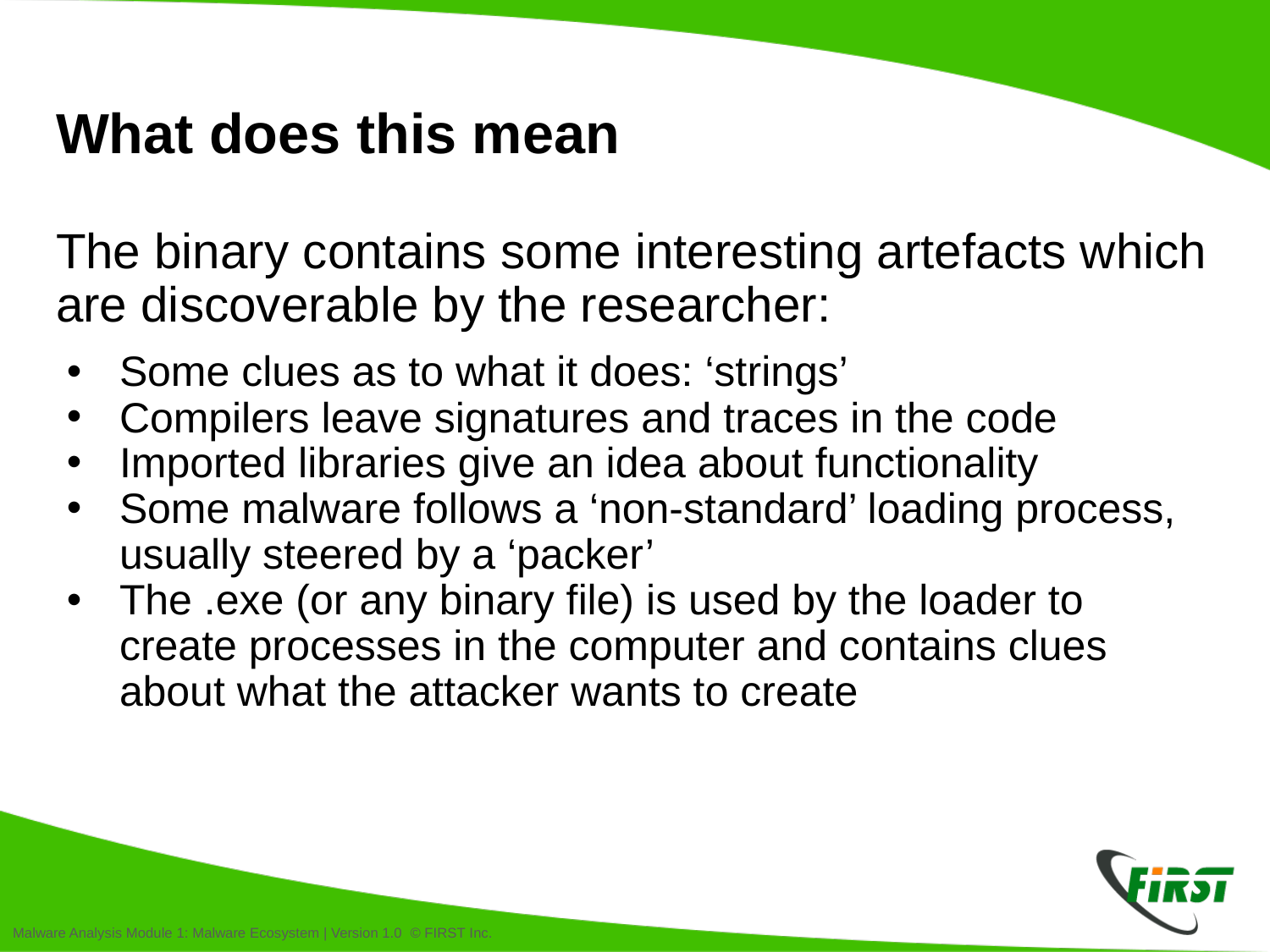

# What does this mean
The binary contains some interesting artefacts which are discoverable by the researcher:
Some clues as to what it does: ‘strings’
Compilers leave signatures and traces in the code
Imported libraries give an idea about functionality
Some malware follows a ‘non-standard’ loading process, usually steered by a ‘packer’
The .exe (or any binary file) is used by the loader to create processes in the computer and contains clues about what the attacker wants to create